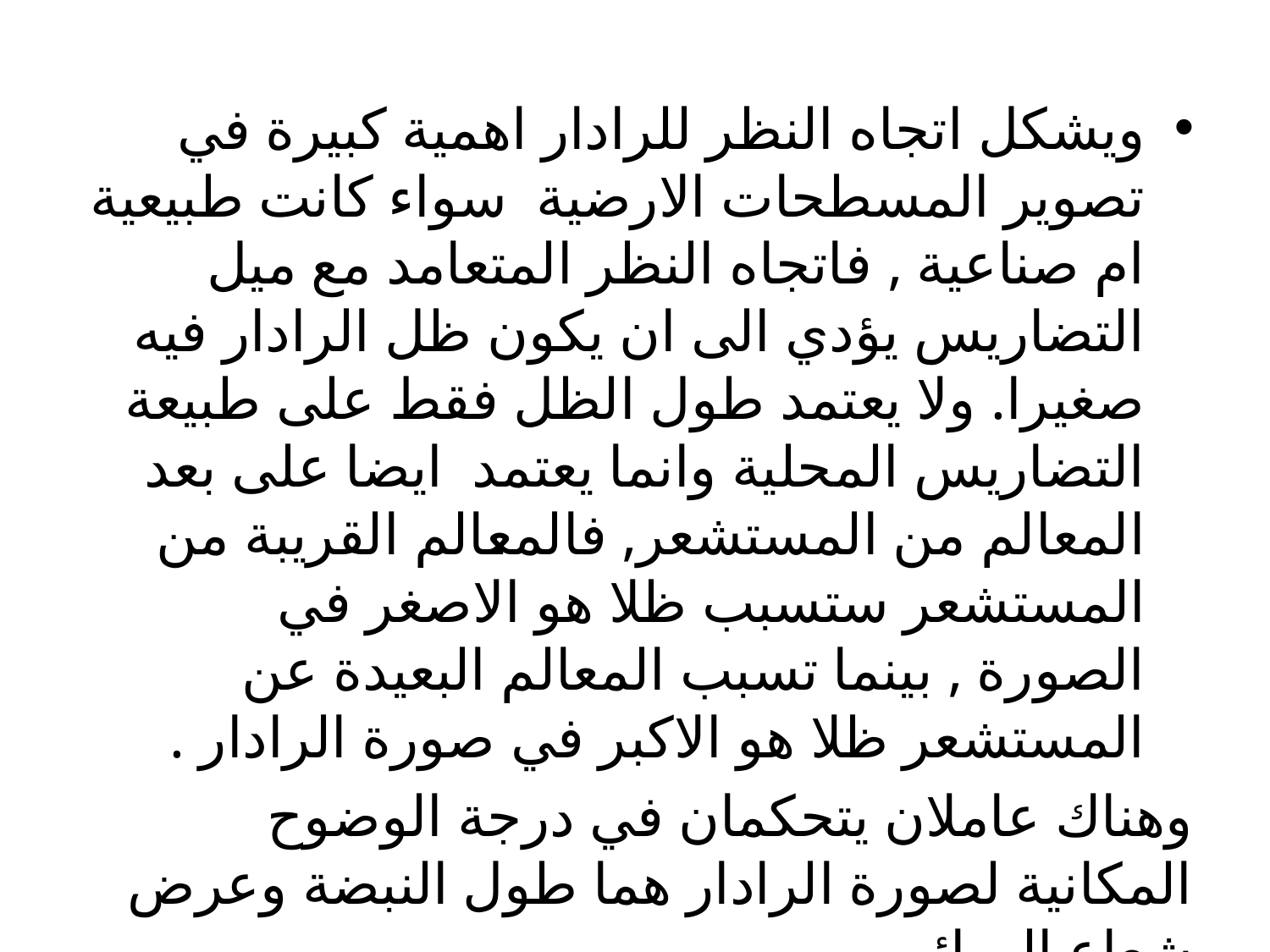

ويشكل اتجاه النظر للرادار اهمية كبيرة في تصوير المسطحات الارضية  سواء كانت طبيعية ام صناعية , فاتجاه النظر المتعامد مع ميل التضاريس يؤدي الى ان يكون ظل الرادار فيه صغيرا. ولا يعتمد طول الظل فقط على طبيعة التضاريس المحلية وانما يعتمد  ايضا على بعد المعالم من المستشعر, فالمعالم القريبة من المستشعر ستسبب ظلا هو الاصغر في الصورة , بينما تسبب المعالم البعيدة عن المستشعر ظلا هو الاكبر في صورة الرادار .
وهناك عاملان يتحكمان في درجة الوضوح المكانية لصورة الرادار هما طول النبضة وعرض شعاع الهوائي.